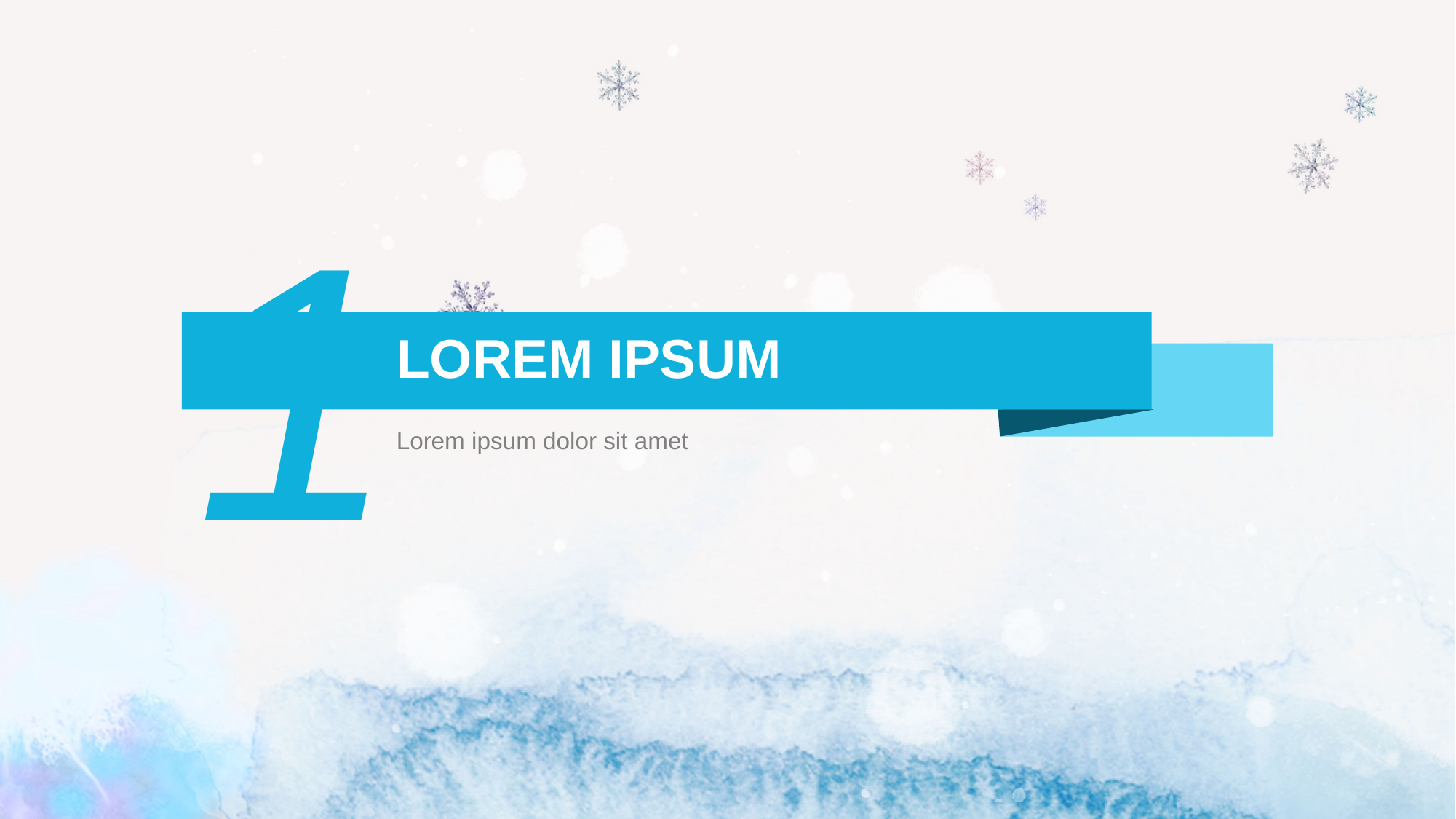

1
LOREM IPSUM

Lorem ipsum dolor sit amet